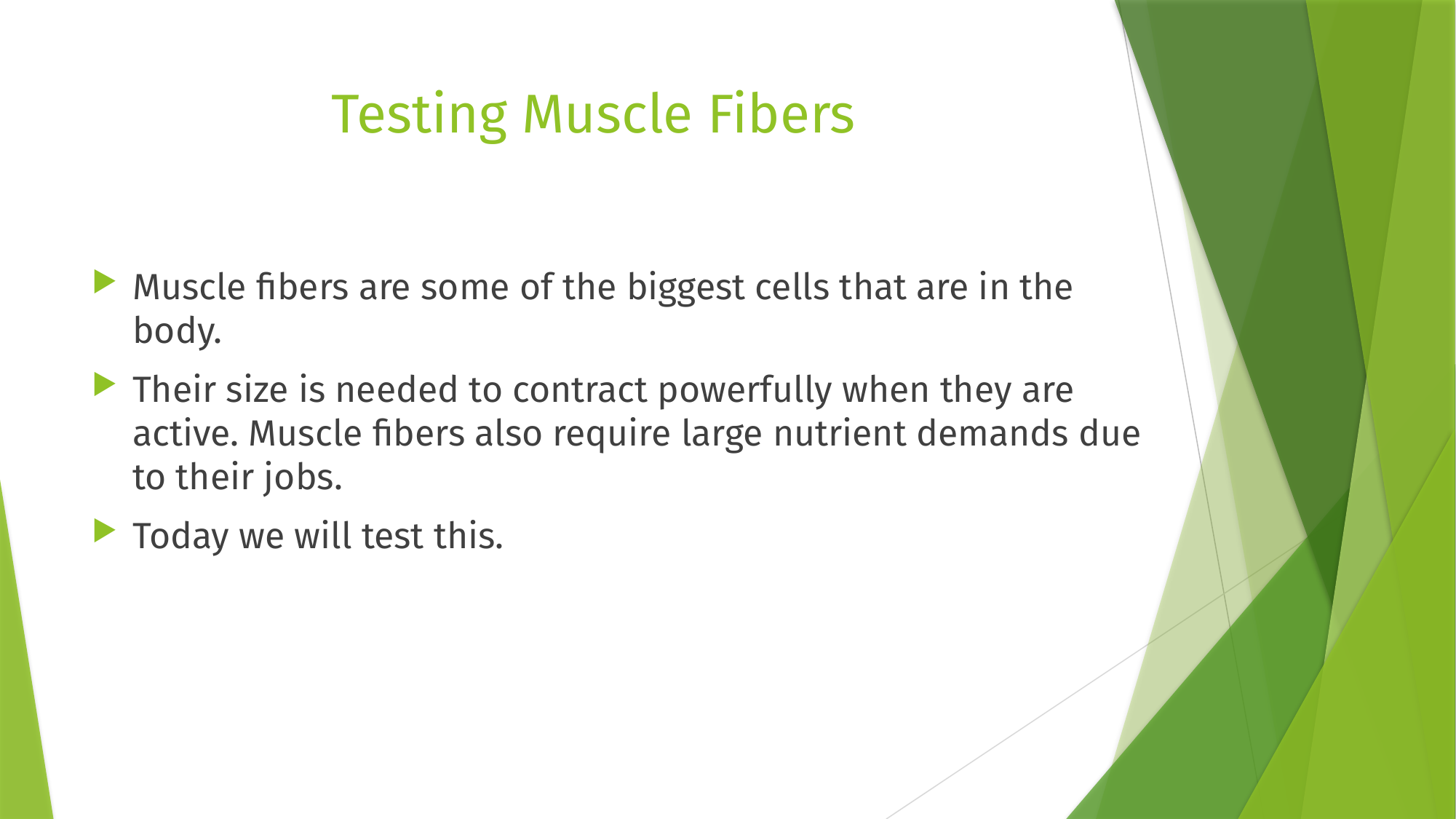

# Testing Muscle Fibers
Muscle fibers are some of the biggest cells that are in the body.
Their size is needed to contract powerfully when they are active. Muscle fibers also require large nutrient demands due to their jobs.
Today we will test this.